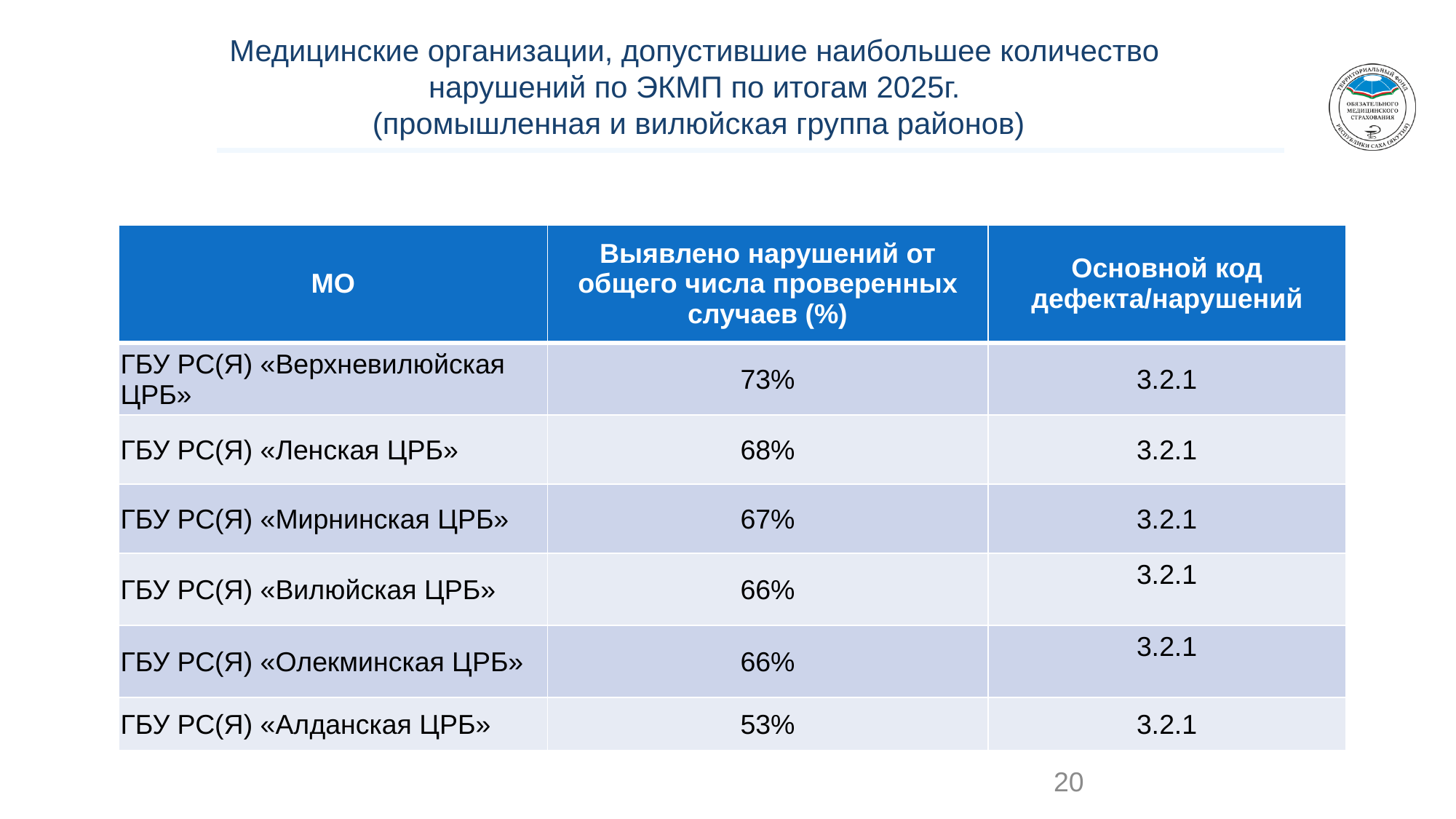

Медицинские организации, допустившие наибольшее количество
нарушений по ЭКМП по итогам 2025г.
(промышленная и вилюйская группа районов)
| МО | Выявлено нарушений от общего числа проверенных случаев (%) | Основной код дефекта/нарушений |
| --- | --- | --- |
| ГБУ РС(Я) «Верхневилюйская ЦРБ» | 73% | 3.2.1 |
| ГБУ РС(Я) «Ленская ЦРБ» | 68% | 3.2.1 |
| ГБУ РС(Я) «Мирнинская ЦРБ» | 67% | 3.2.1 |
| ГБУ РС(Я) «Вилюйская ЦРБ» | 66% | 3.2.1 |
| ГБУ РС(Я) «Олекминская ЦРБ» | 66% | 3.2.1 |
| ГБУ РС(Я) «Алданская ЦРБ» | 53% | 3.2.1 |
20